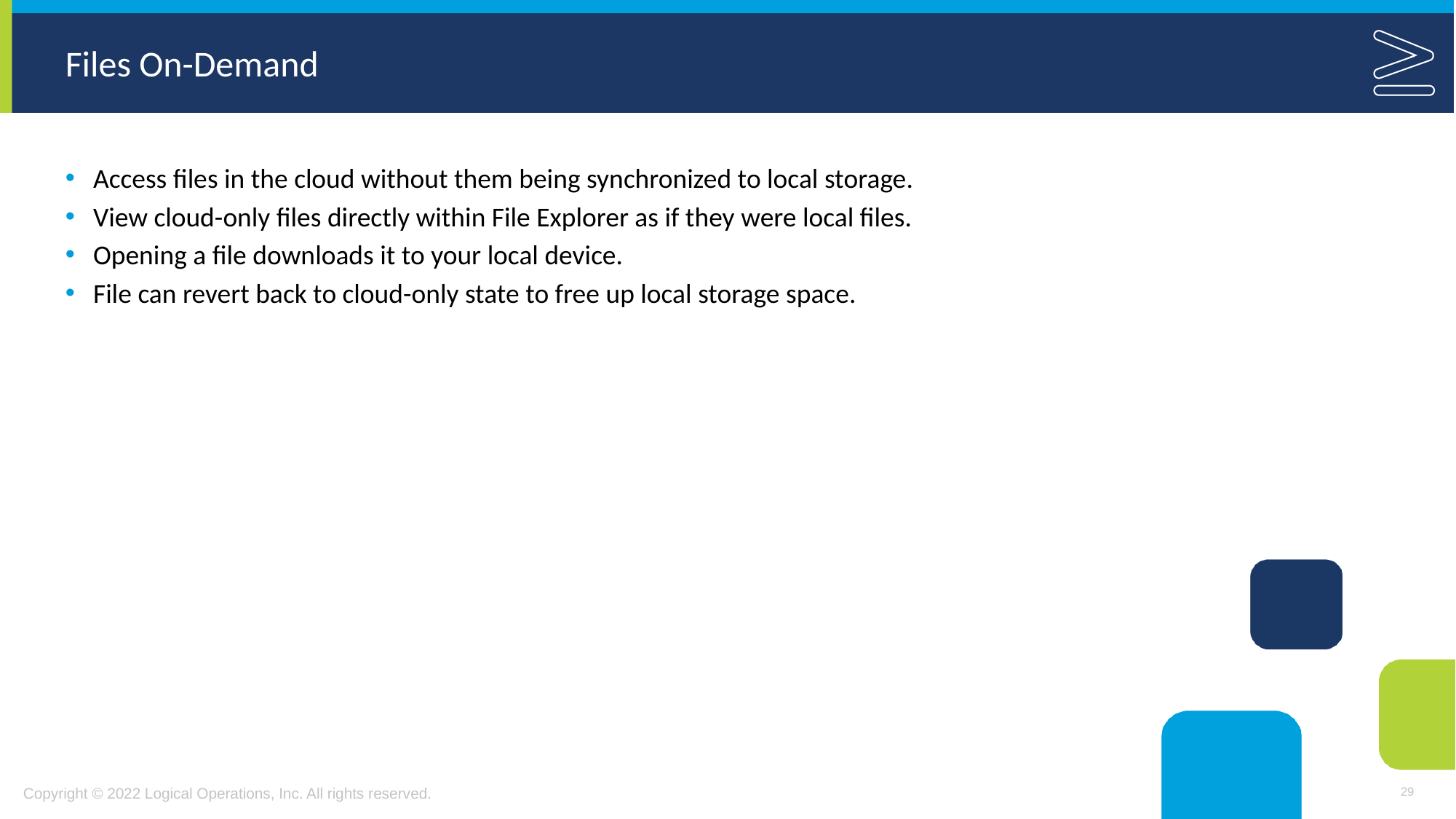

# Files On-Demand
Access files in the cloud without them being synchronized to local storage.
View cloud-only files directly within File Explorer as if they were local files.
Opening a file downloads it to your local device.
File can revert back to cloud-only state to free up local storage space.
29